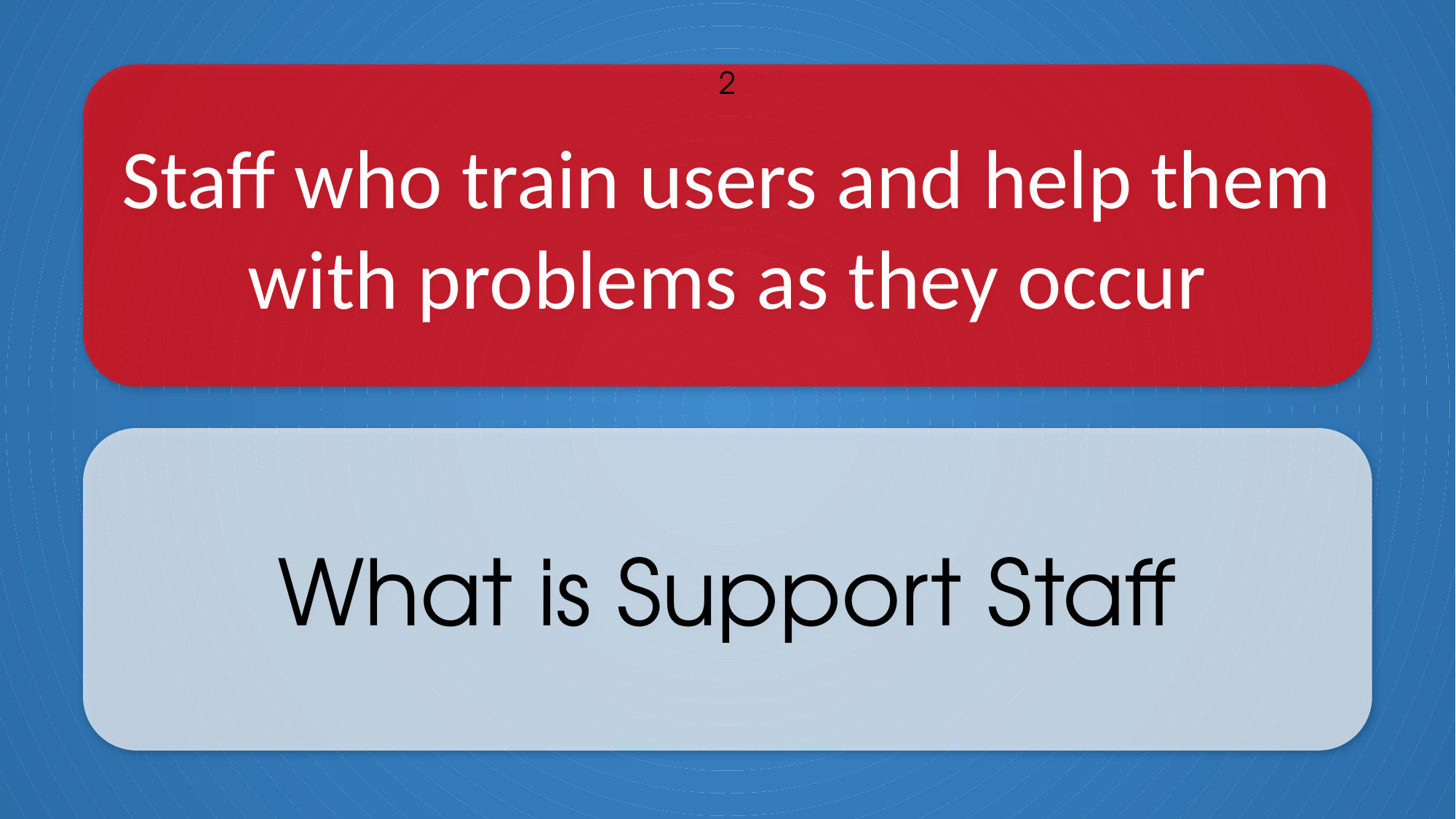

Staff who train users and help them with problems as they occur
2
What is Support Staff